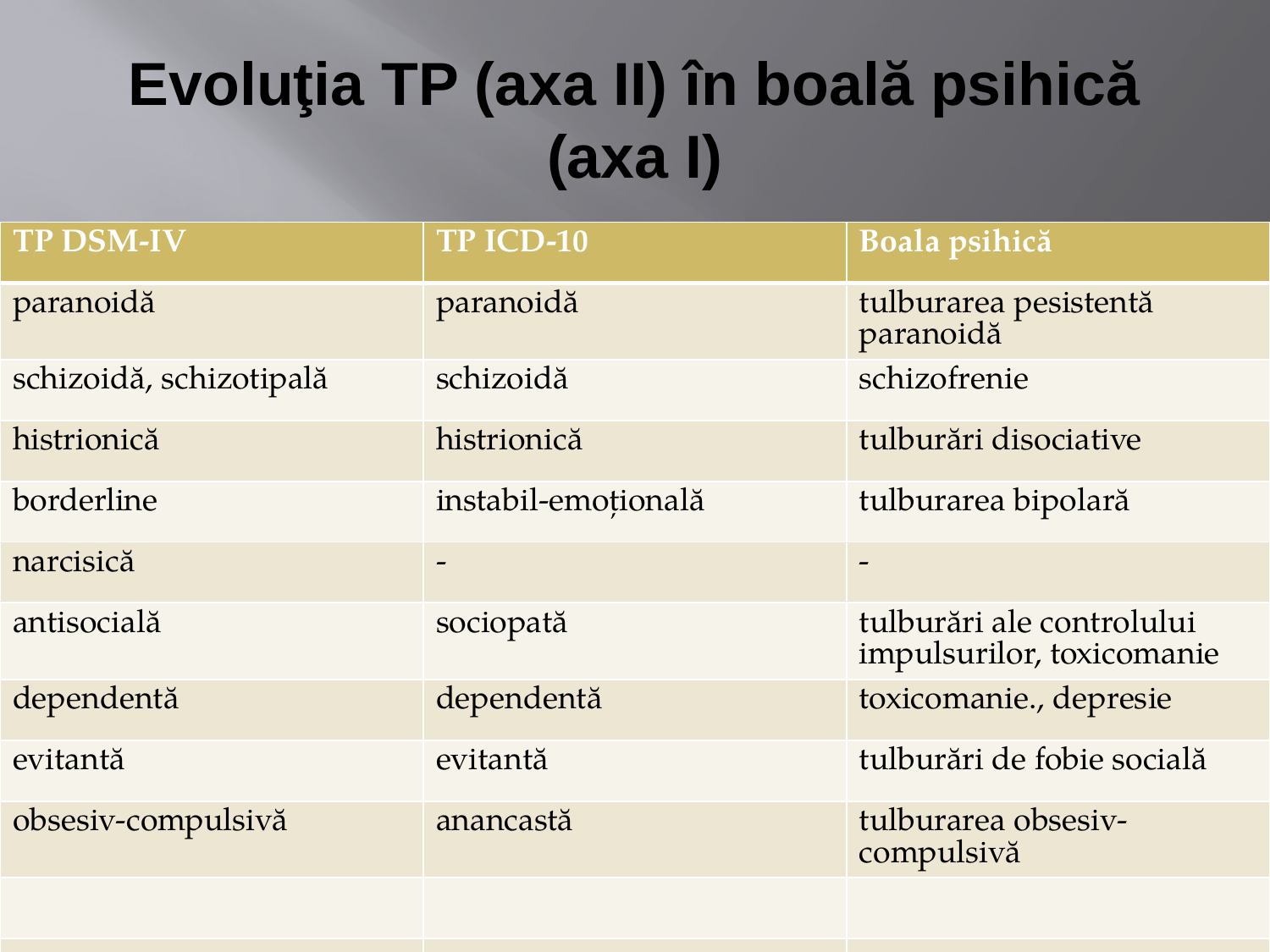

# Evoluţia TP (axa II) în boală psihică (axa I)
| TP DSM-IV | TP ICD-10 | Boala psihică |
| --- | --- | --- |
| paranoidă | paranoidă | tulburarea pesistentă paranoidă |
| schizoidă, schizotipală | schizoidă | schizofrenie |
| histrionică | histrionică | tulburări disociative |
| borderline | instabil-emoţională | tulburarea bipolară |
| narcisică | - | - |
| antisocială | sociopată | tulburări ale controlului impulsurilor, toxicomanie |
| dependentă | dependentă | toxicomanie., depresie |
| evitantă | evitantă | tulburări de fobie socială |
| obsesiv-compulsivă | anancastă | tulburarea obsesiv-compulsivă |
|  |  |  |
|  |  |  |